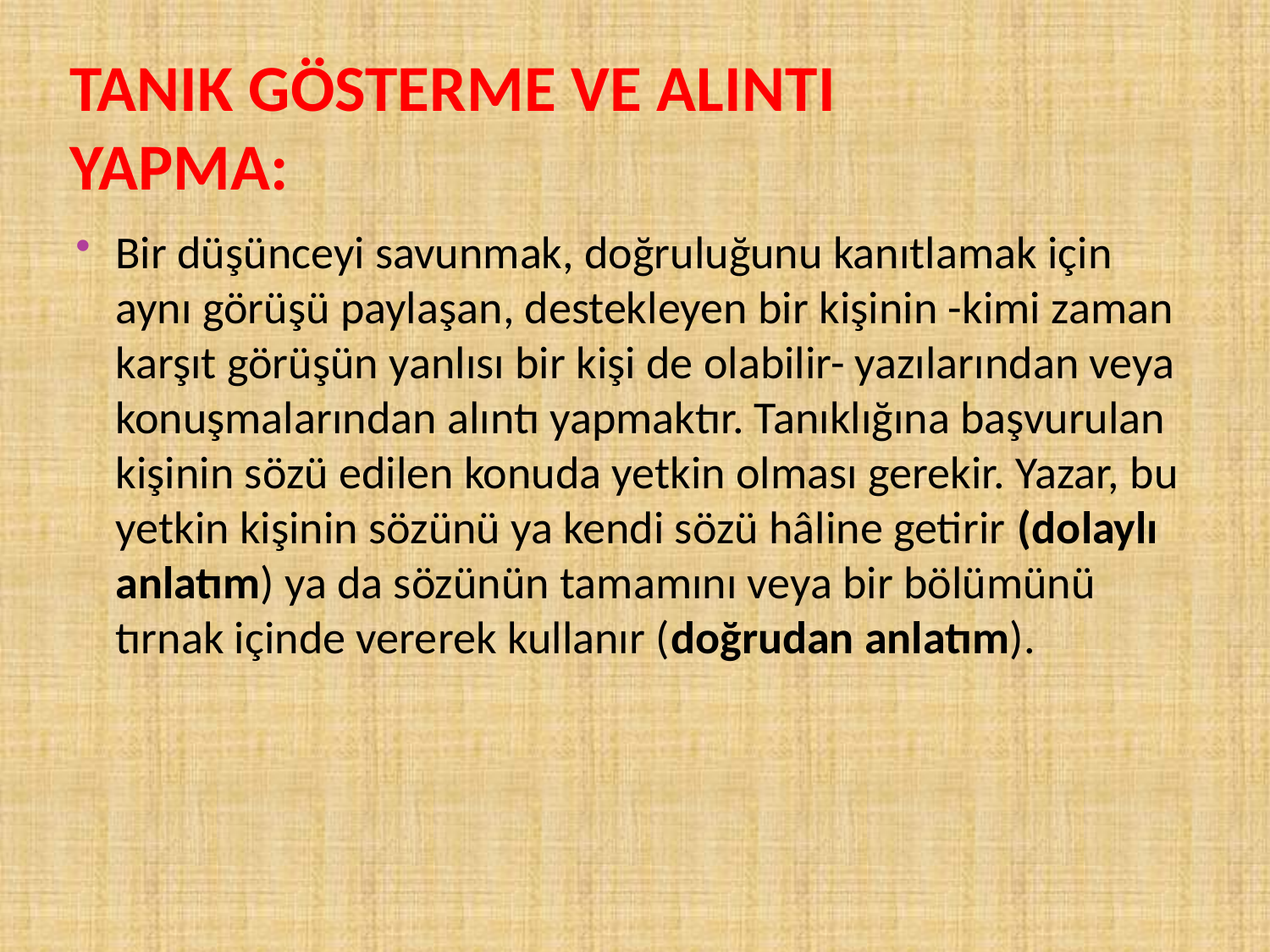

# TANIK GÖSTERME VE ALINTI YAPMA:
Bir düşünceyi savunmak, doğruluğunu kanıtlamak için aynı görüşü paylaşan, destekleyen bir kişinin -kimi zaman karşıt görüşün yanlısı bir kişi de olabilir- yazılarından veya konuşmalarından alıntı yapmaktır. Tanıklığına başvurulan kişinin sözü edilen konuda yetkin olması gerekir. Yazar, bu yetkin kişinin sözünü ya kendi sözü hâline getirir (dolaylı anlatım) ya da sözünün tamamını veya bir bölümünü tırnak içinde vererek kullanır (doğrudan anlatım).